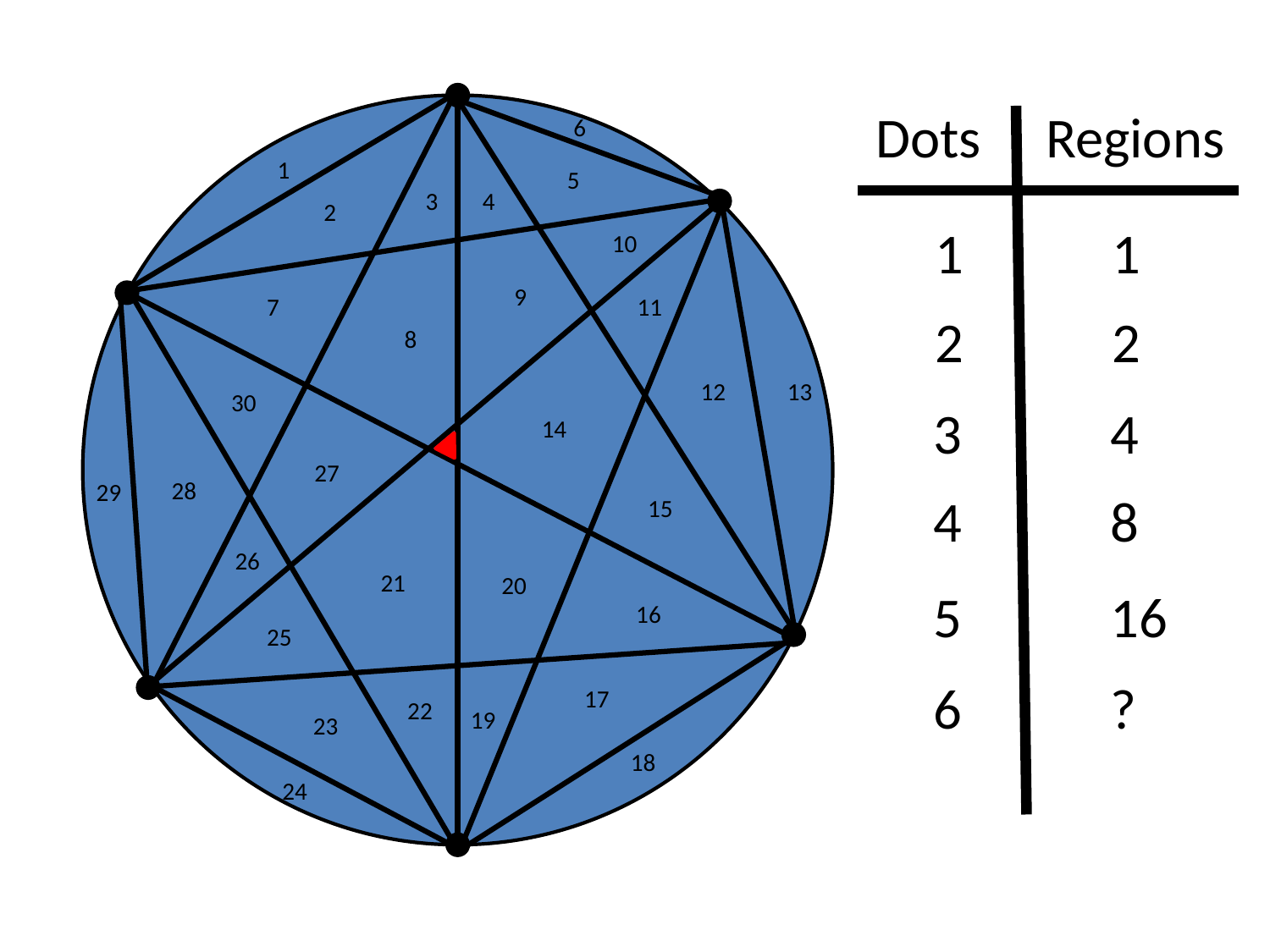

Dots
Regions
6
1
5
3
4
2

1
1
10
9

11
7
2
2
8
13
12
30
3
4
14

27
28
29
4
8
15
26
21
20
5
16
16
25

6
?

17
22
19
23
18
24